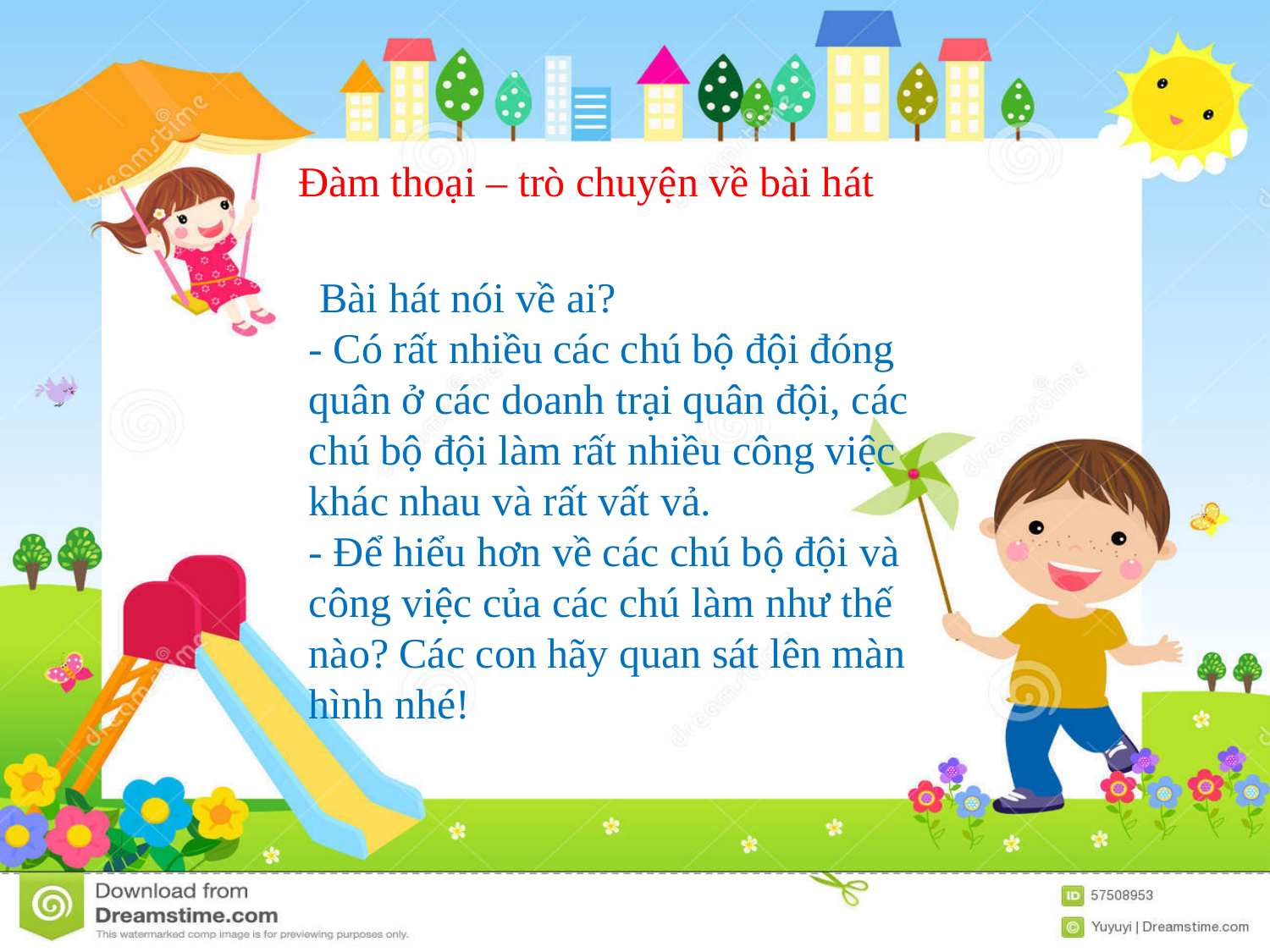

Đàm thoại – trò chuyện về bài hát
 Bài hát nói về ai?
- Có rất nhiều các chú bộ đội đóng quân ở các doanh trại quân đội, các chú bộ đội làm rất nhiều công việc khác nhau và rất vất vả.
- Để hiểu hơn về các chú bộ đội và công việc của các chú làm như thế nào? Các con hãy quan sát lên màn hình nhé!